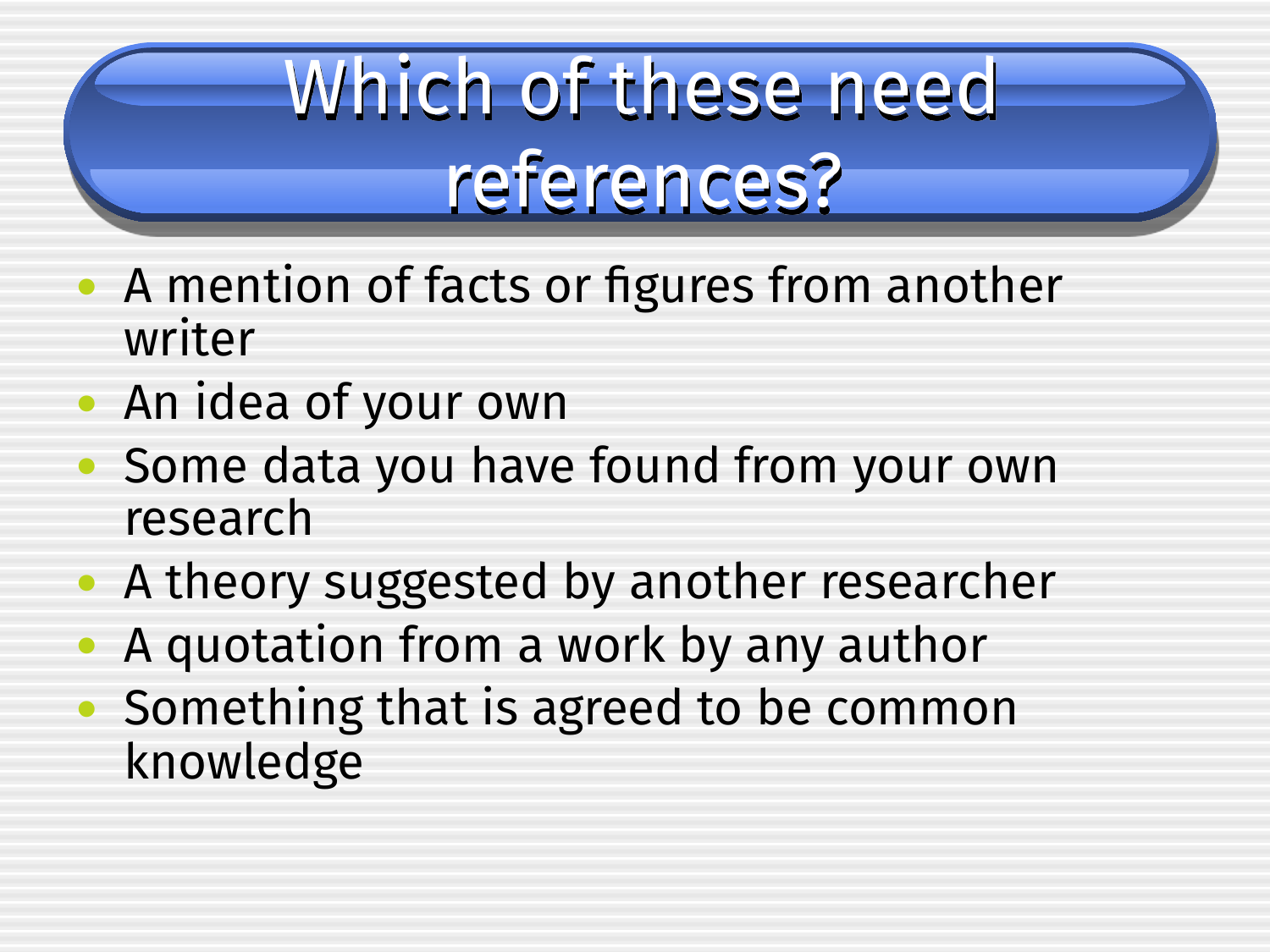

# Which of these need references?
A mention of facts or figures from another writer
An idea of your own
Some data you have found from your own research
A theory suggested by another researcher
A quotation from a work by any author
Something that is agreed to be common knowledge